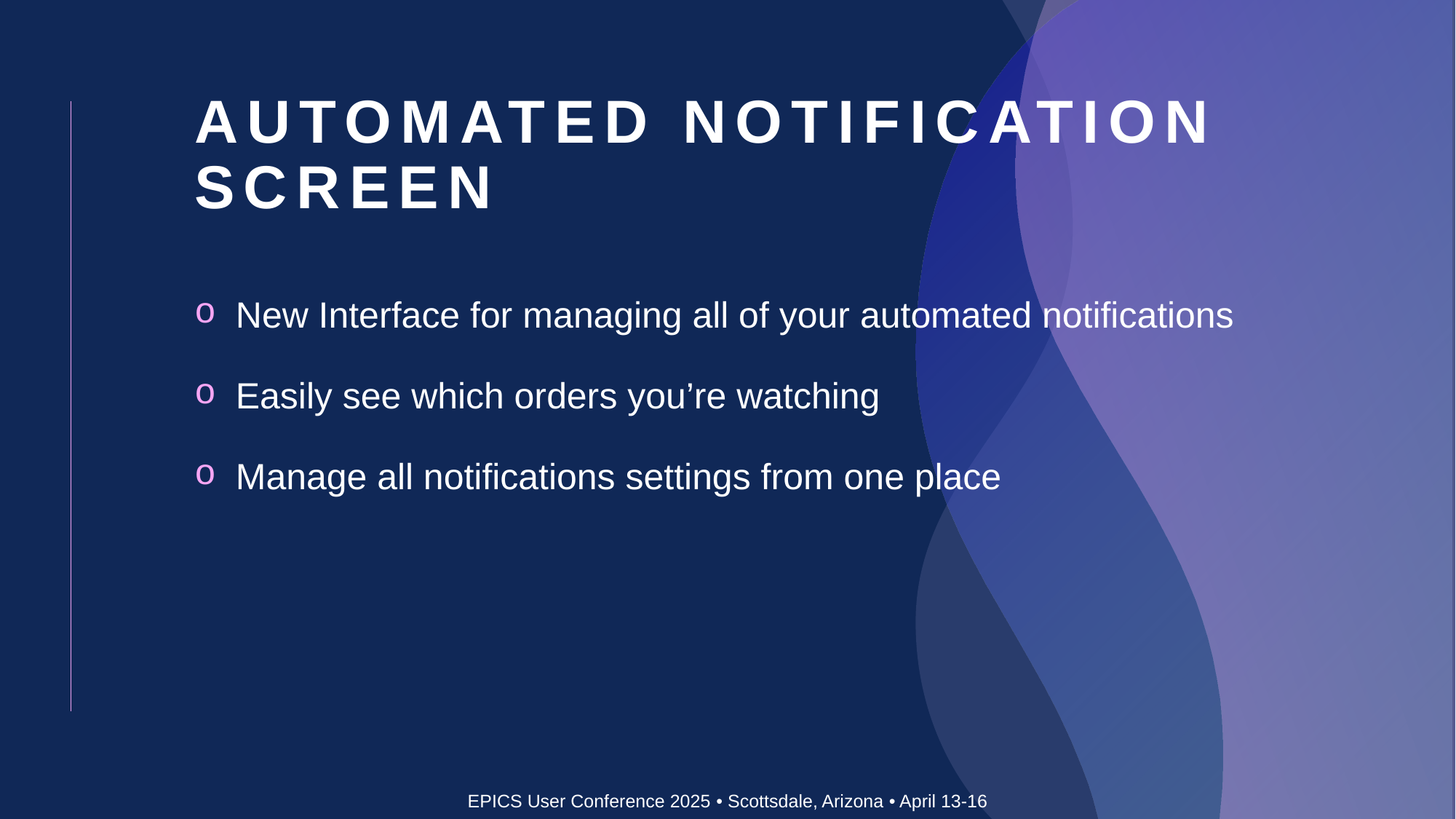

# Automated Notification Screen
New Interface for managing all of your automated notifications
Easily see which orders you’re watching
Manage all notifications settings from one place